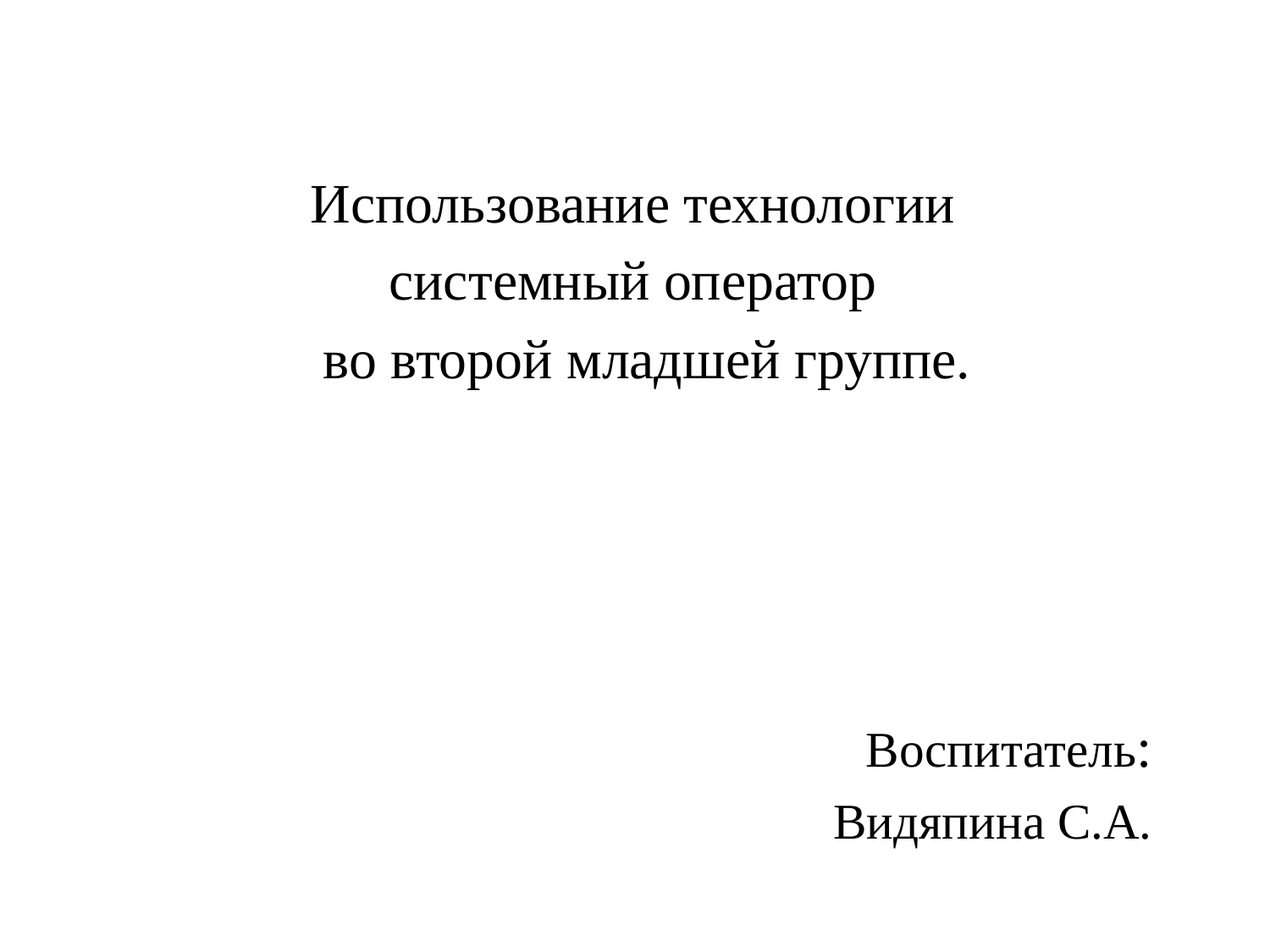

Использование технологии
системный оператор
 во второй младшей группе.

Воспитатель:
Видяпина С.А.